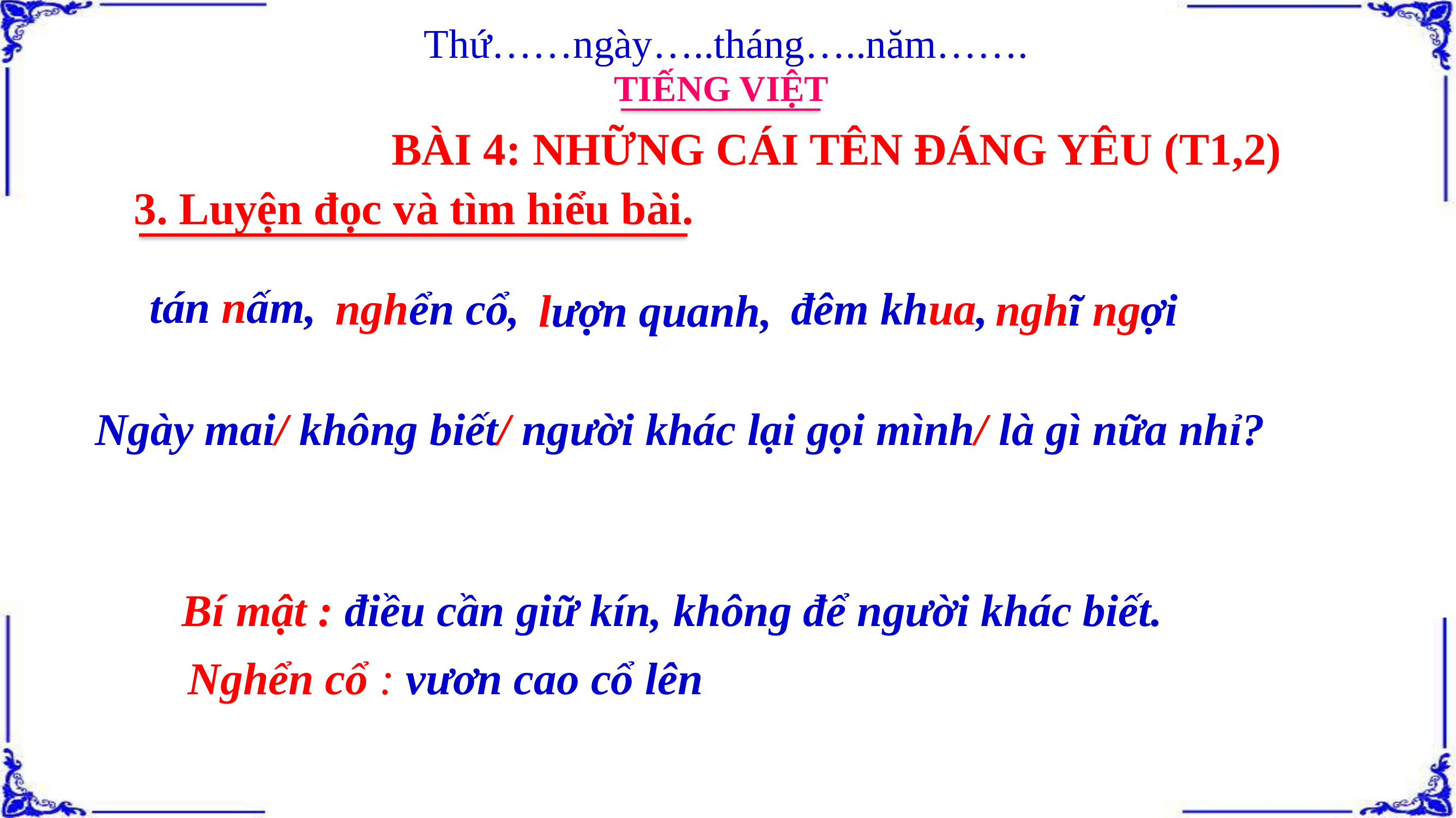

Thứ……ngày…..tháng…..năm…….
TIẾNG VIỆT
BÀI 4: NHỮNG CÁI TÊN ĐÁNG YÊU (T1,2)
3. Luyện đọc và tìm hiểu bài.
tán nấm,
nghển cổ,
đêm khua,
nghĩ ngợi
lượn quanh,
Ngày mai/ không biết/ người khác lại gọi mình/ là gì nữa nhỉ?
Bí mật : điều cần giữ kín, không để người khác biết.
 Nghển cổ : vươn cao cổ lên